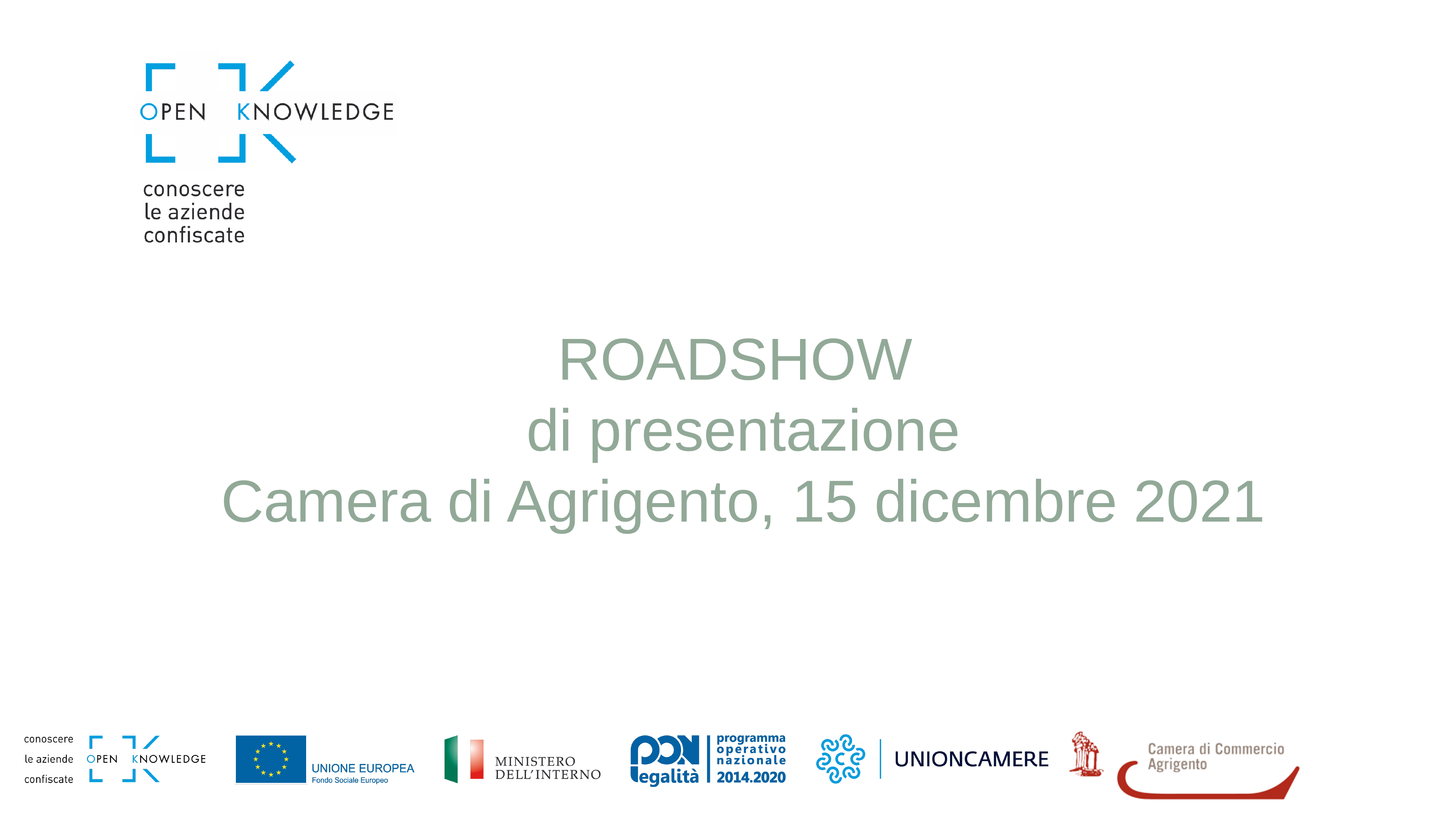

ROADSHOW
di presentazione
Camera di Agrigento, 15 dicembre 2021